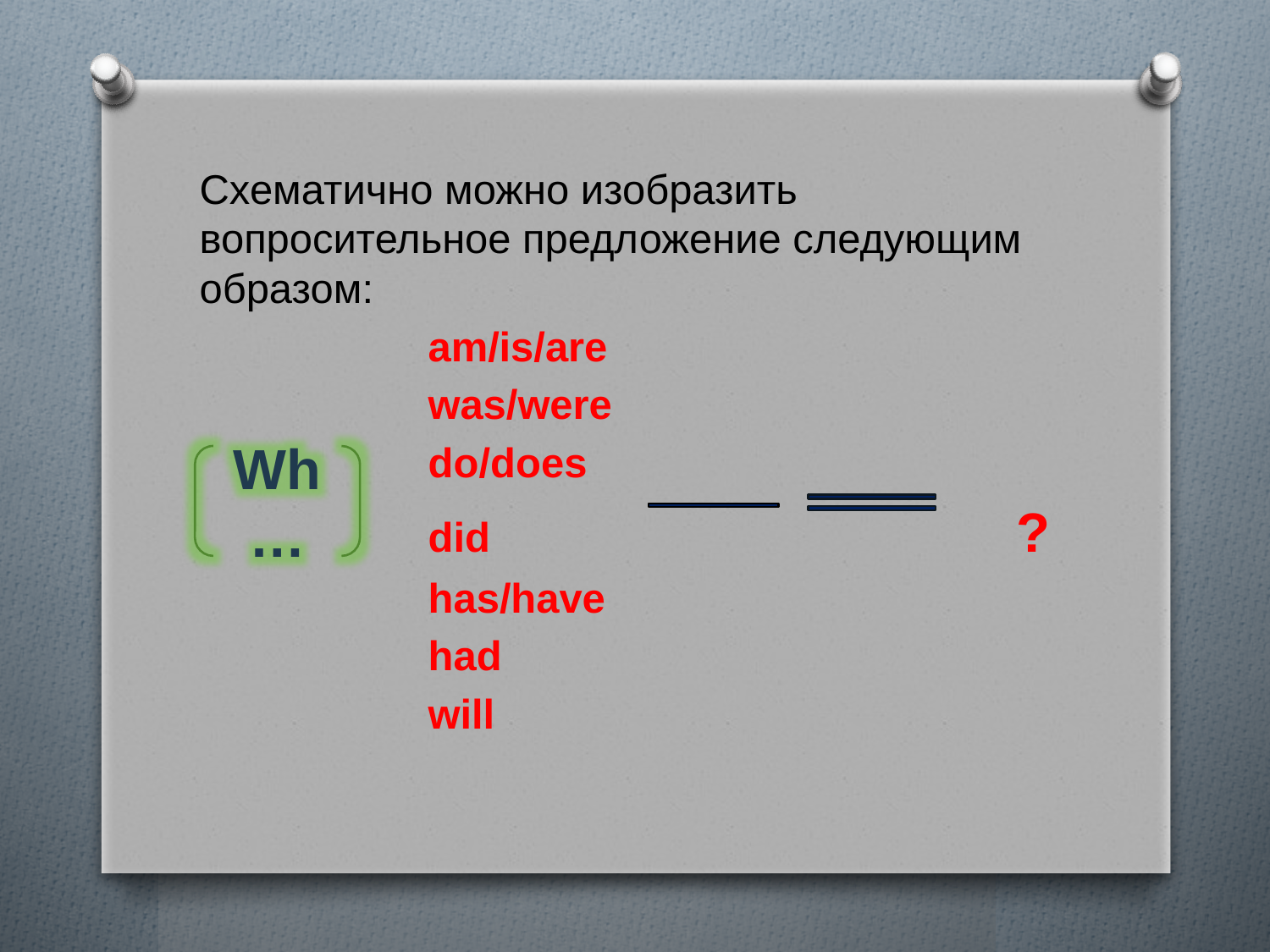

Схематично можно изобразить вопросительное предложение следующим образом:
                    am/is/are
                    was/were
                    do/does
                    did                                              ?
                    has/have
                    had
                    will

Wh…